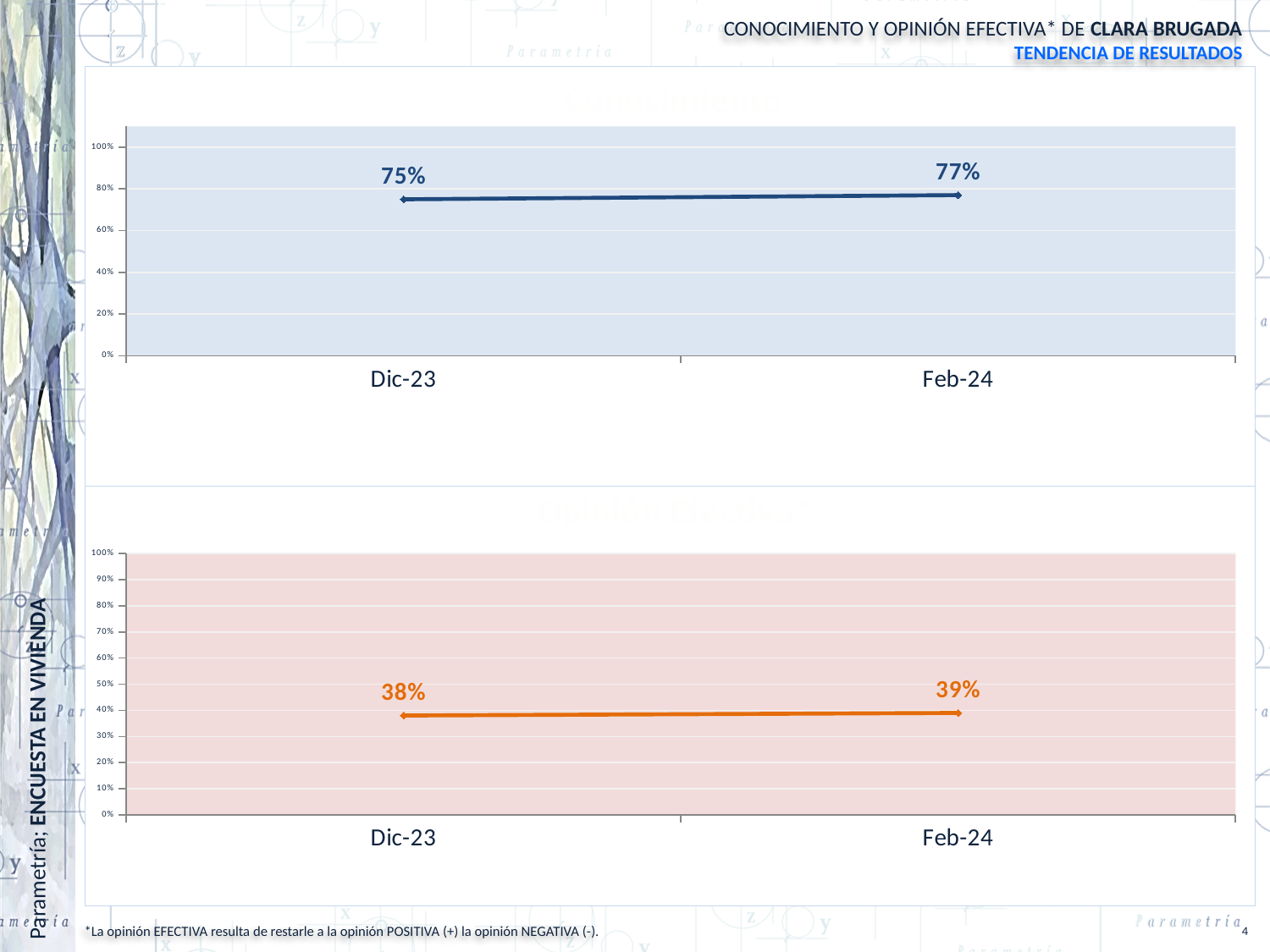

Parametría; ENCUESTA EN VIVIENDA
# CONOCIMIENTO Y OPINIÓN EFECTIVA* DE CLARA BRUGADA TENDENCIA DE RESULTADOS

### Chart: Conocimiento

| Category | Conocimiento |
|---|---|
| Dic-23 | 0.75 |
| Feb-24 | 0.77 |

### Chart: Opinión Efectiva*

| Category | Opinión Efectiva* |
|---|---|
| Dic-23 | 0.38 |
| Feb-24 | 0.39 |
4
*La opinión EFECTIVA resulta de restarle a la opinión POSITIVA (+) la opinión NEGATIVA (-).